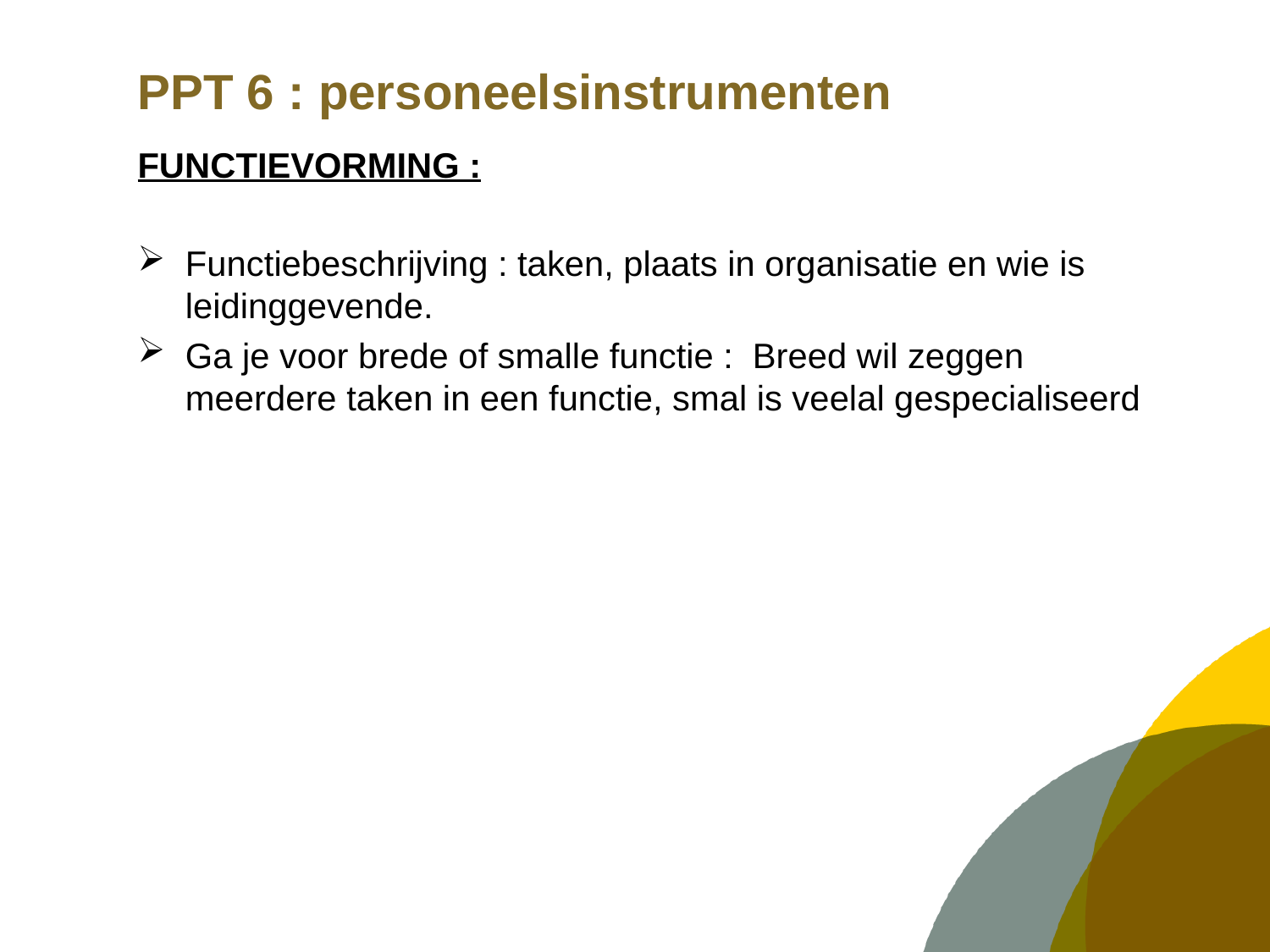

# PPT 6 : personeelsinstrumenten
FUNCTIEVORMING :

Functiebeschrijving : taken, plaats in organisatie en wie is leidinggevende.
Ga je voor brede of smalle functie :  Breed wil zeggen meerdere taken in een functie, smal is veelal gespecialiseerd